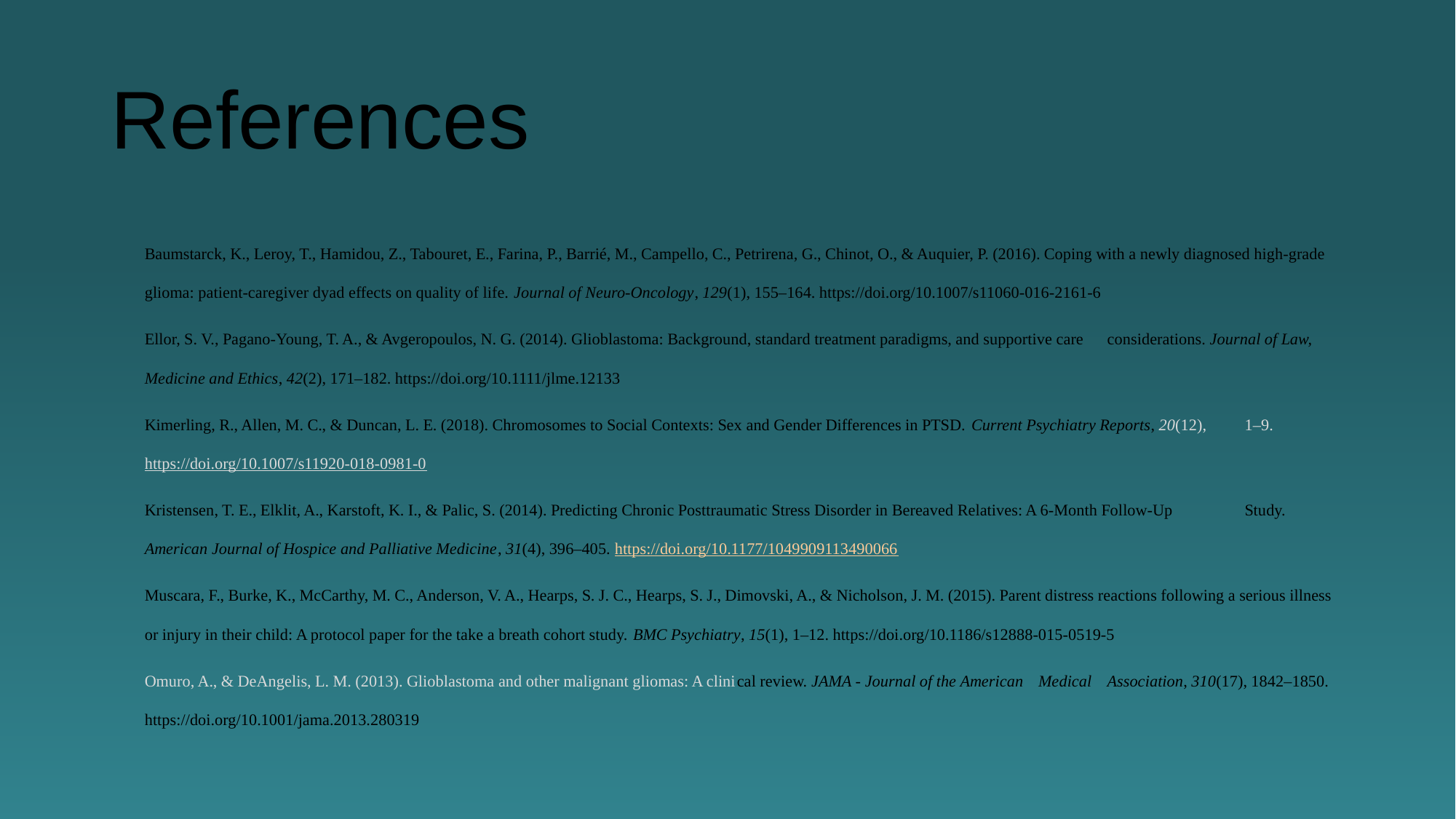

# References
Baumstarck, K., Leroy, T., Hamidou, Z., Tabouret, E., Farina, P., Barrié, M., Campello, C., Petrirena, G., Chinot, O., & Auquier, P. (2016). Coping with a newly diagnosed high-grade glioma: patient-caregiver dyad effects on quality of life. Journal of Neuro-Oncology, 129(1), 155–164. https://doi.org/10.1007/s11060-016-2161-6
Ellor, S. V., Pagano-Young, T. A., & Avgeropoulos, N. G. (2014). Glioblastoma: Background, standard treatment paradigms, and supportive care 	considerations. Journal of Law, Medicine and Ethics, 42(2), 171–182. https://doi.org/10.1111/jlme.12133
Kimerling, R., Allen, M. C., & Duncan, L. E. (2018). Chromosomes to Social Contexts: Sex and Gender Differences in PTSD. Current Psychiatry Reports, 20(12), 	1–9. https://doi.org/10.1007/s11920-018-0981-0
Kristensen, T. E., Elklit, A., Karstoft, K. I., & Palic, S. (2014). Predicting Chronic Posttraumatic Stress Disorder in Bereaved Relatives: A 6-Month Follow-Up 	Study. American Journal of Hospice and Palliative Medicine, 31(4), 396–405. https://doi.org/10.1177/1049909113490066
Muscara, F., Burke, K., McCarthy, M. C., Anderson, V. A., Hearps, S. J. C., Hearps, S. J., Dimovski, A., & Nicholson, J. M. (2015). Parent distress reactions following a serious illness or injury in their child: A protocol paper for the take a breath cohort study. BMC Psychiatry, 15(1), 1–12. https://doi.org/10.1186/s12888-015-0519-5
Omuro, A., & DeAngelis, L. M. (2013). Glioblastoma and other malignant gliomas: A clinical review. JAMA - Journal of the American 	Medical 	Association, 310(17), 1842–1850. https://doi.org/10.1001/jama.2013.280319